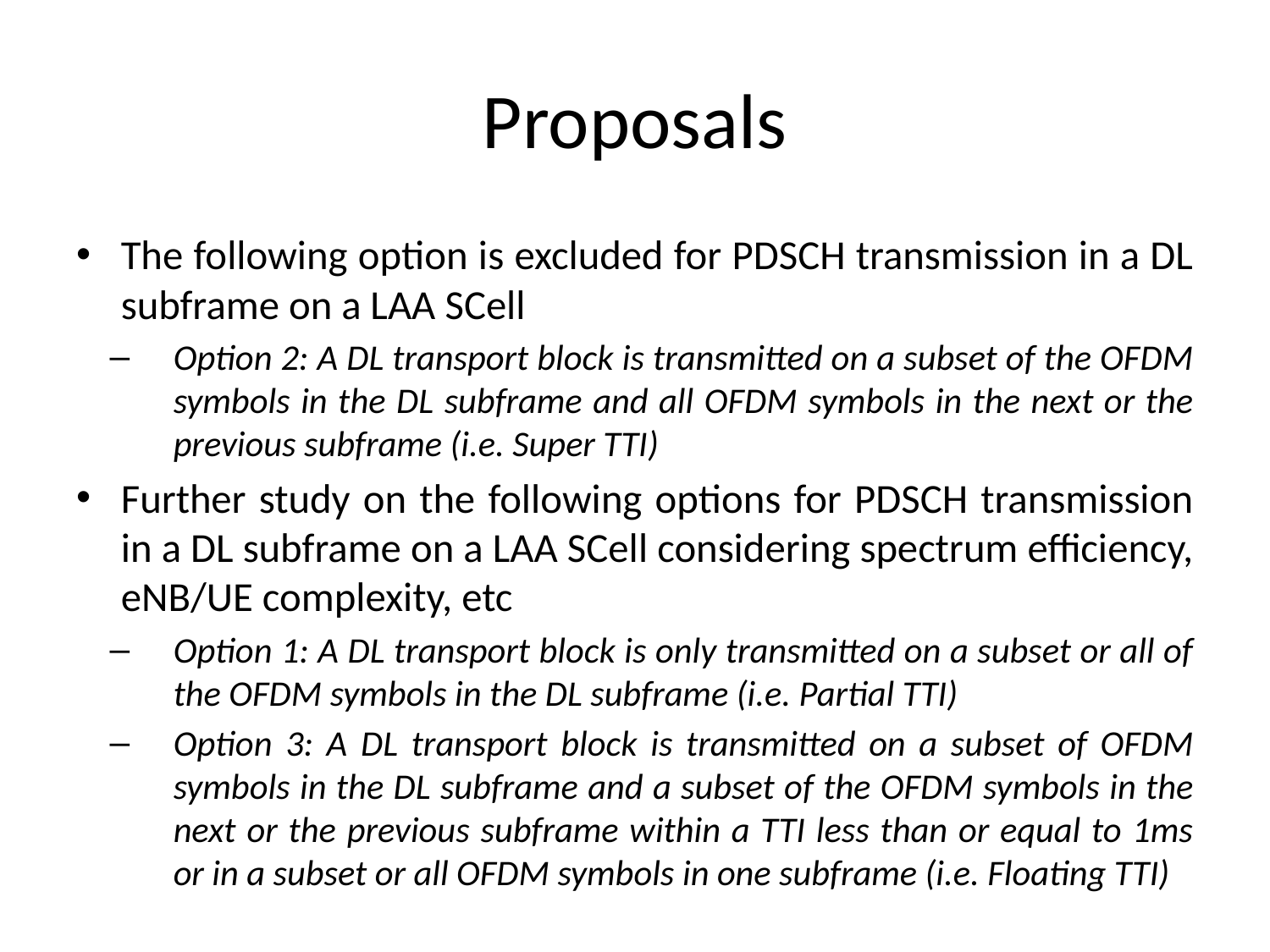

# Proposals
The following option is excluded for PDSCH transmission in a DL subframe on a LAA SCell
Option 2: A DL transport block is transmitted on a subset of the OFDM symbols in the DL subframe and all OFDM symbols in the next or the previous subframe (i.e. Super TTI)
Further study on the following options for PDSCH transmission in a DL subframe on a LAA SCell considering spectrum efficiency, eNB/UE complexity, etc
Option 1: A DL transport block is only transmitted on a subset or all of the OFDM symbols in the DL subframe (i.e. Partial TTI)
Option 3: A DL transport block is transmitted on a subset of OFDM symbols in the DL subframe and a subset of the OFDM symbols in the next or the previous subframe within a TTI less than or equal to 1ms or in a subset or all OFDM symbols in one subframe (i.e. Floating TTI)